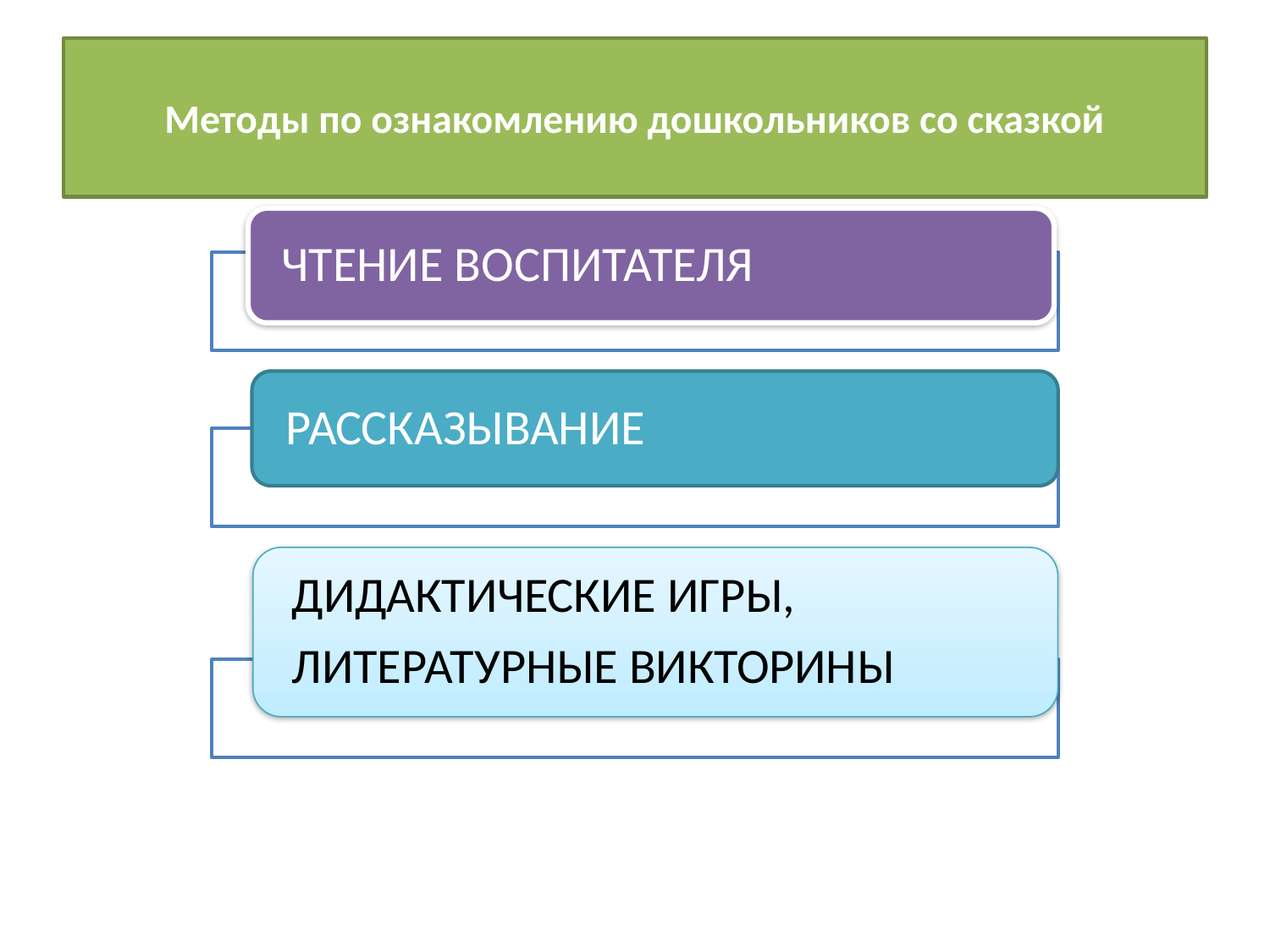

# Методы по ознакомлению дошкольников со сказкой
ЧТЕНИЕ ВОСПИТАТЕЛЯ
РАССКАЗЫВАНИЕ
ДИДАКТИЧЕСКИЕ ИГРЫ,
ЛИТЕРАТУРНЫЕ ВИКТОРИНЫ